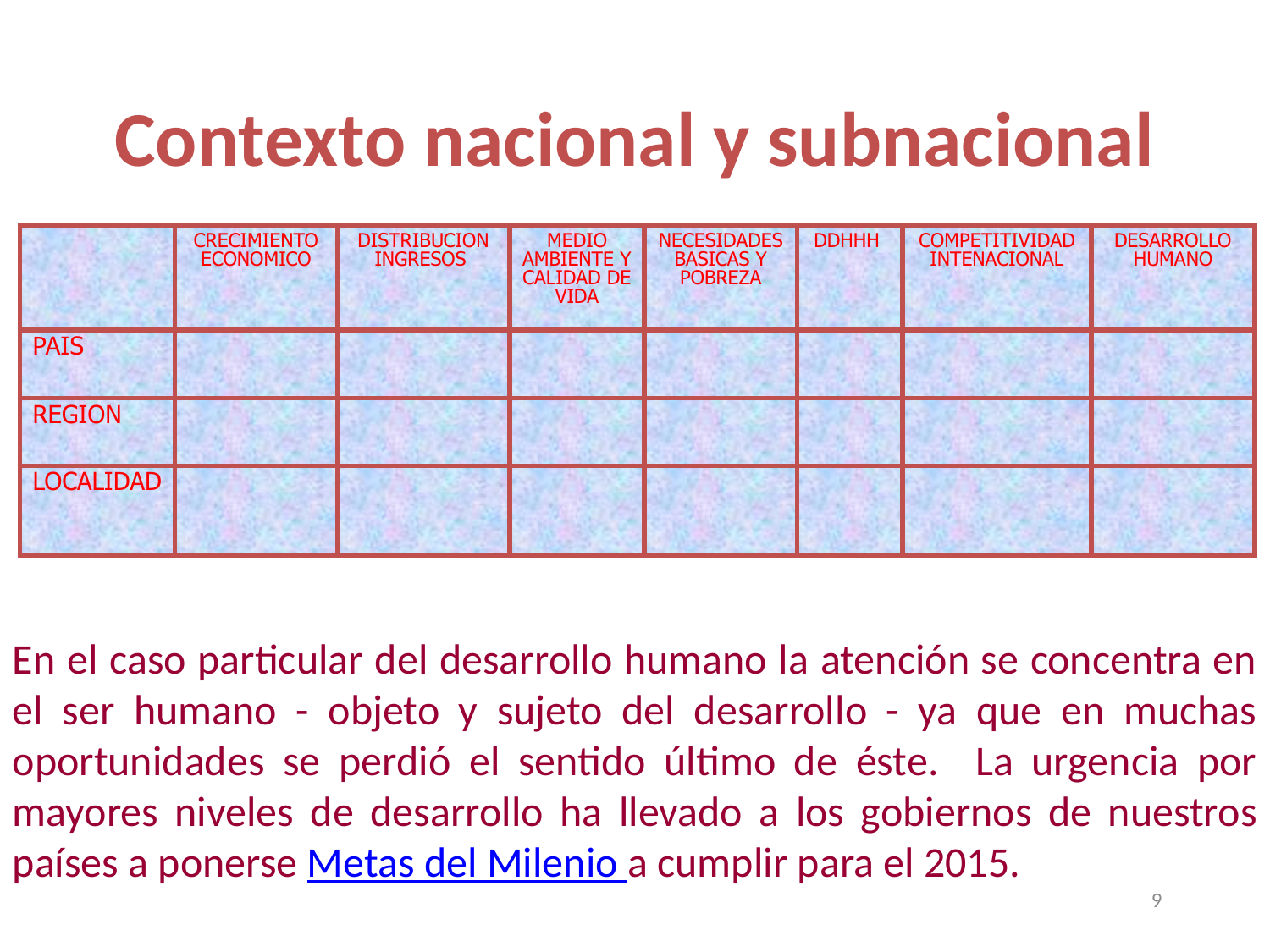

# Contexto nacional y subnacional
|  | CRECIMIENTO ECONOMICO | DISTRIBUCION INGRESOS | MEDIO AMBIENTE Y CALIDAD DE VIDA | NECESIDADES BASICAS Y POBREZA | DDHHH | COMPETITIVIDAD INTENACIONAL | DESARROLLO HUMANO |
| --- | --- | --- | --- | --- | --- | --- | --- |
| PAIS |  |  |  |  |  |  |  |
| REGION |  |  |  |  |  |  |  |
| LOCALIDAD |  |  |  |  |  |  |  |
En el caso particular del desarrollo humano la atención se concentra en el ser humano - objeto y sujeto del desarrollo - ya que en muchas oportunidades se perdió el sentido último de éste.  La urgencia por mayores niveles de desarrollo ha llevado a los gobiernos de nuestros países a ponerse Metas del Milenio a cumplir para el 2015.
9